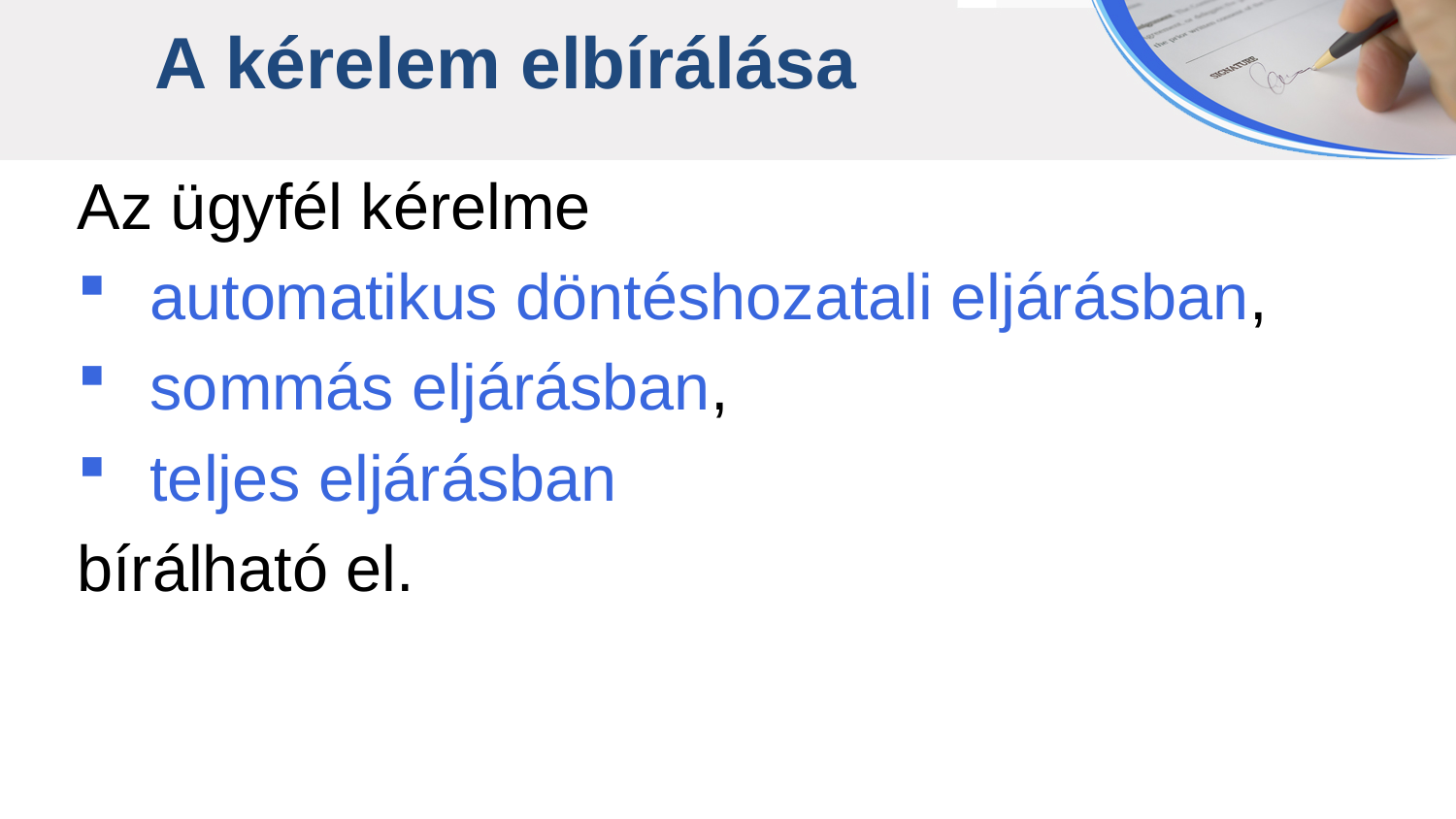

A kérelem elbírálása
Az ügyfél kérelme
automatikus döntéshozatali eljárásban,
sommás eljárásban,
teljes eljárásban
bírálható el.